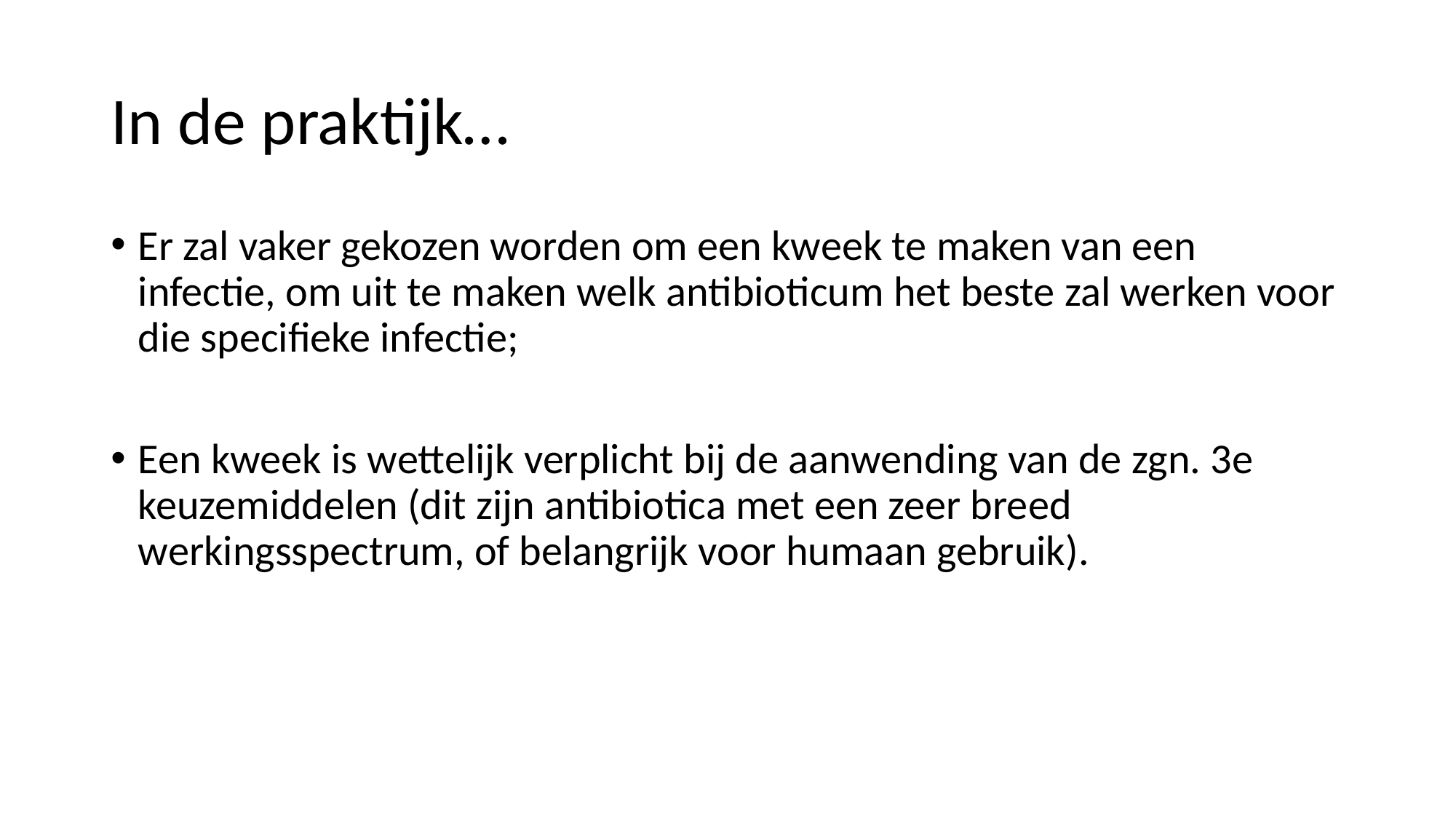

# In de praktijk…
Er zal vaker gekozen worden om een kweek te maken van een infectie, om uit te maken welk antibioticum het beste zal werken voor die specifieke infectie;

Een kweek is wettelijk verplicht bij de aanwending van de zgn. 3e keuzemiddelen (dit zijn antibiotica met een zeer breed werkingsspectrum, of belangrijk voor humaan gebruik).